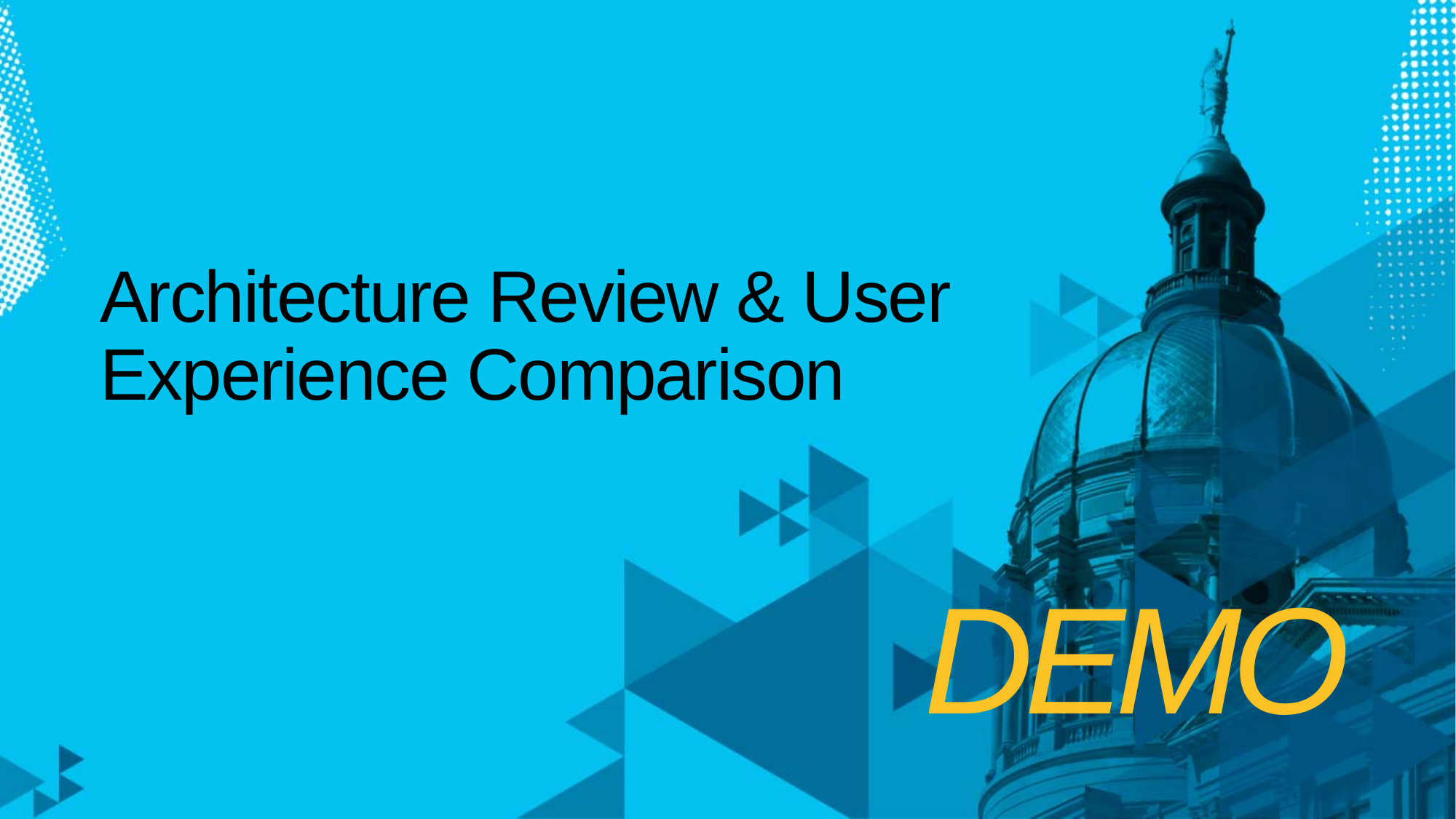

# Architecture Review & User Experience Comparison

DEMO